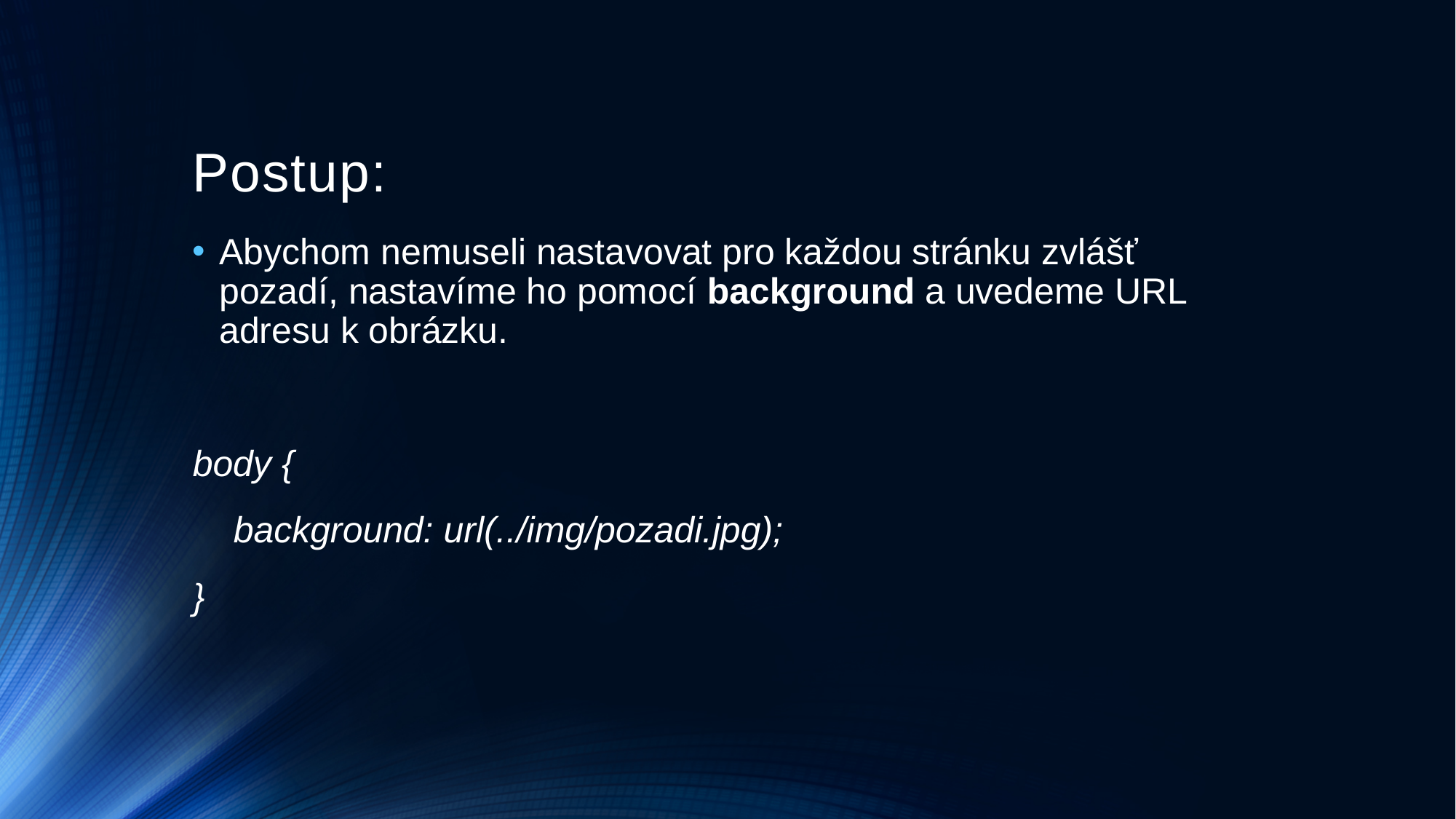

# Postup:
Abychom nemuseli nastavovat pro každou stránku zvlášť pozadí, nastavíme ho pomocí background a uvedeme URL adresu k obrázku.

body {
    background: url(../img/pozadi.jpg);
}